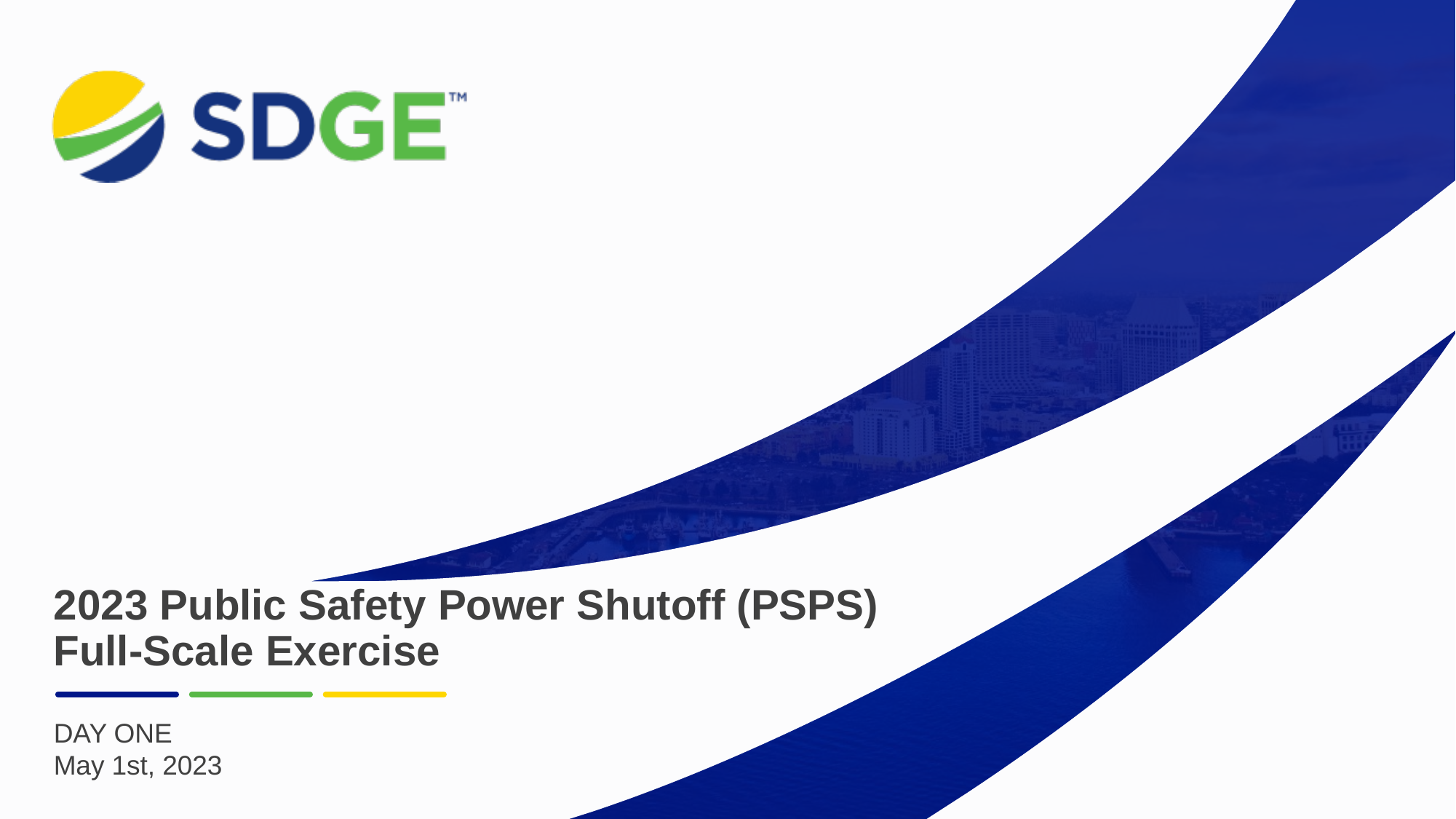

# 2023 Public Safety Power Shutoff (PSPS) Full-Scale Exercise
DAY ONE
May 1st, 2023